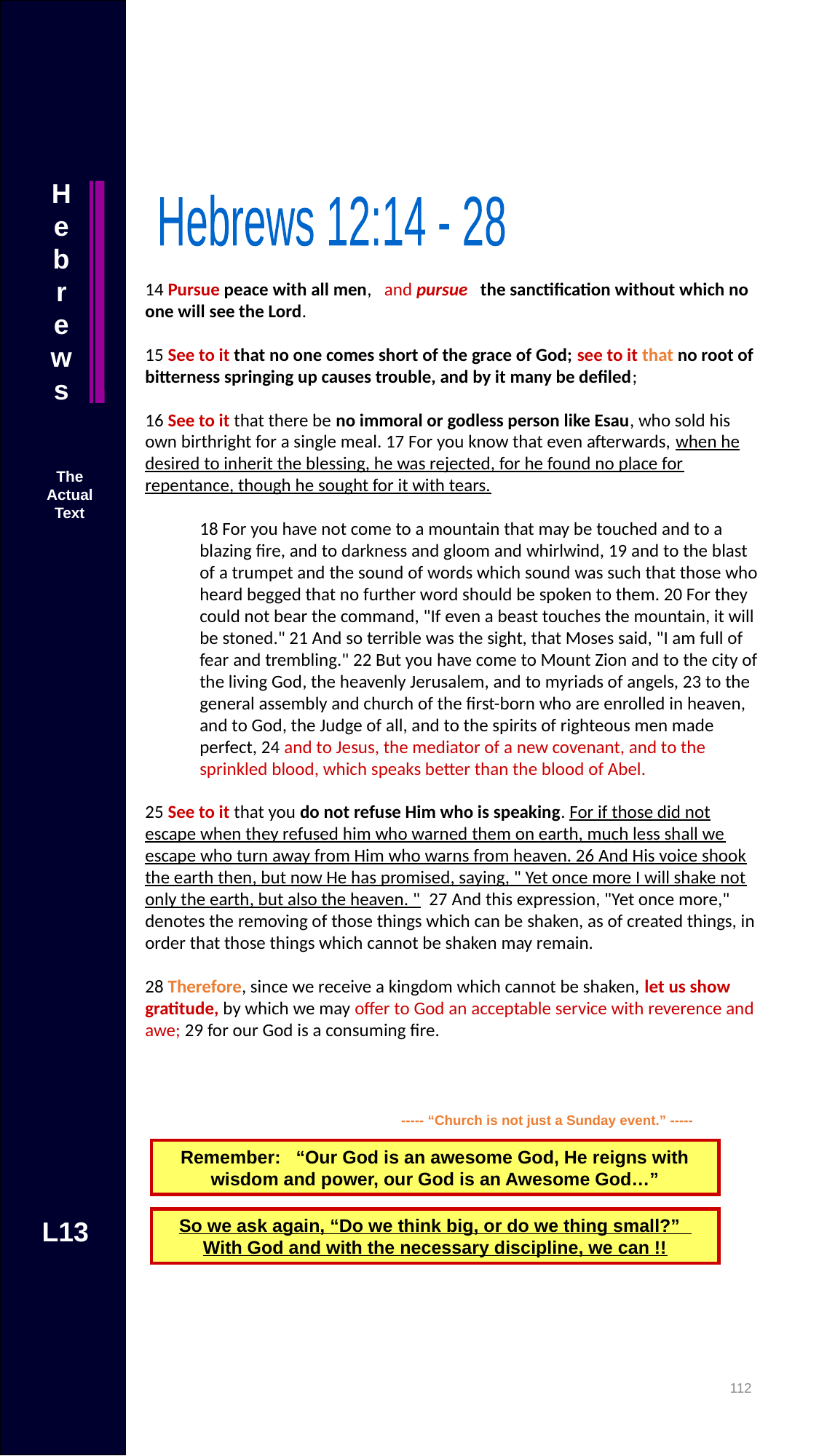

Hebrews

Hebrews 12:14 - 28
So  What
Do  We  Now
Do  ??
14 Pursue peace with all men,   and pursue   the sanctification without which no one will see the Lord.

15 See to it that no one comes short of the grace of God; see to it that no root of bitterness springing up causes trouble, and by it many be defiled;

16 See to it that there be no immoral or godless person like Esau, who sold his own birthright for a single meal. 17 For you know that even afterwards, when he desired to inherit the blessing, he was rejected, for he found no place for repentance, though he sought for it with tears.

18 For you have not come to a mountain that may be touched and to a blazing fire, and to darkness and gloom and whirlwind, 19 and to the blast of a trumpet and the sound of words which sound was such that those who heard begged that no further word should be spoken to them. 20 For they could not bear the command, "If even a beast touches the mountain, it will be stoned." 21 And so terrible was the sight, that Moses said, "I am full of fear and trembling." 22 But you have come to Mount Zion and to the city of the living God, the heavenly Jerusalem, and to myriads of angels, 23 to the general assembly and church of the first-born who are enrolled in heaven, and to God, the Judge of all, and to the spirits of righteous men made perfect, 24 and to Jesus, the mediator of a new covenant, and to the sprinkled blood, which speaks better than the blood of Abel.

25 See to it that you do not refuse Him who is speaking. For if those did not escape when they refused him who warned them on earth, much less shall we escape who turn away from Him who warns from heaven. 26 And His voice shook the earth then, but now He has promised, saying, " Yet once more I will shake not only the earth, but also the heaven. "  27 And this expression, "Yet once more," denotes the removing of those things which can be shaken, as of created things, in order that those things which cannot be shaken may remain.

28 Therefore, since we receive a kingdom which cannot be shaken, let us show gratitude, by which we may offer to God an acceptable service with reverence and awe; 29 for our God is a consuming fire.
The Actual Text
----- “Church is not just a Sunday event.” -----
Remember:   “Our God is an awesome God, He reigns with wisdom and power, our God is an Awesome God…”
L13
So we ask again, “Do we think big, or do we thing small?”   With God and with the necessary discipline, we can !!
112